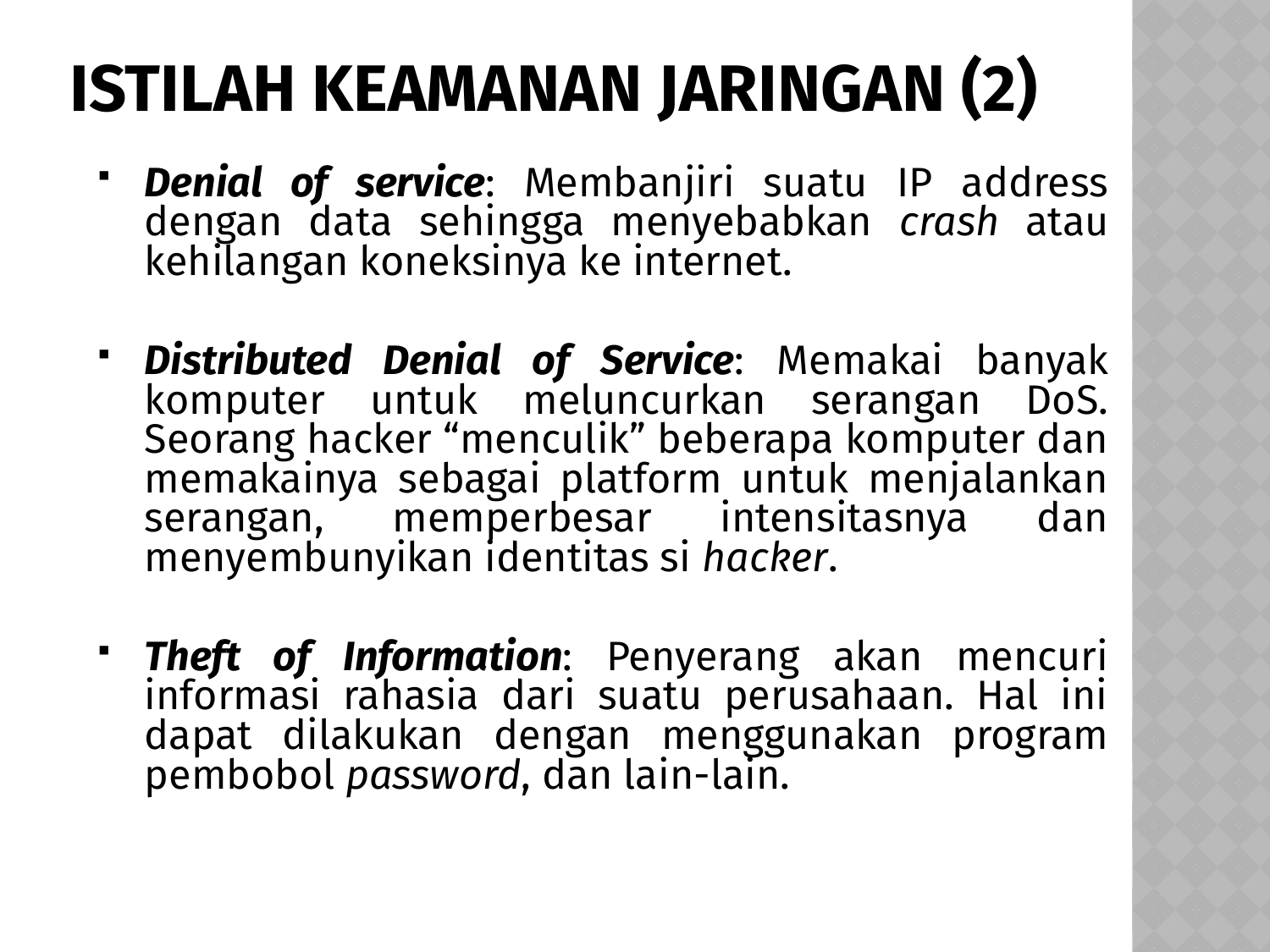

# Istilah keamanan jaringan (2)
Denial of service: Membanjiri suatu IP address dengan data sehingga menyebabkan crash atau kehilangan koneksinya ke internet.

Distributed Denial of Service: Memakai banyak komputer untuk meluncurkan serangan DoS. Seorang hacker “menculik” beberapa komputer dan memakainya sebagai platform untuk menjalankan serangan, memperbesar intensitasnya dan menyembunyikan identitas si hacker.

Theft of Information: Penyerang akan mencuri informasi rahasia dari suatu perusahaan. Hal ini dapat dilakukan dengan menggunakan program pembobol password, dan lain-lain.